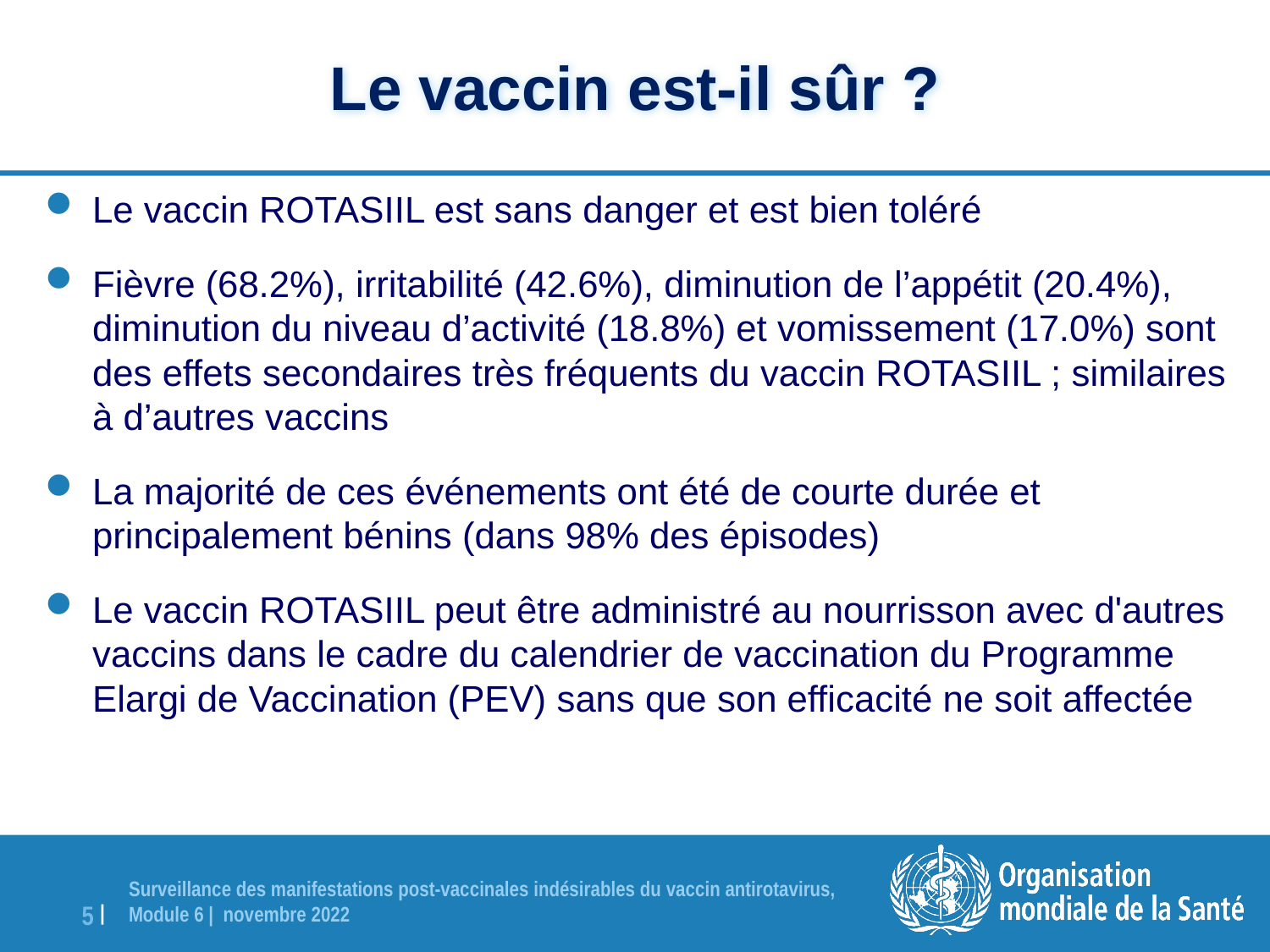

Le vaccin est-il sûr ?
Le vaccin ROTASIIL est sans danger et est bien toléré
Fièvre (68.2%), irritabilité (42.6%), diminution de l’appétit (20.4%), diminution du niveau d’activité (18.8%) et vomissement (17.0%) sont des effets secondaires très fréquents du vaccin ROTASIIL ; similaires à d’autres vaccins
La majorité de ces événements ont été de courte durée et principalement bénins (dans 98% des épisodes)
Le vaccin ROTASIIL peut être administré au nourrisson avec d'autres vaccins dans le cadre du calendrier de vaccination du Programme Elargi de Vaccination (PEV) sans que son efficacité ne soit affectée